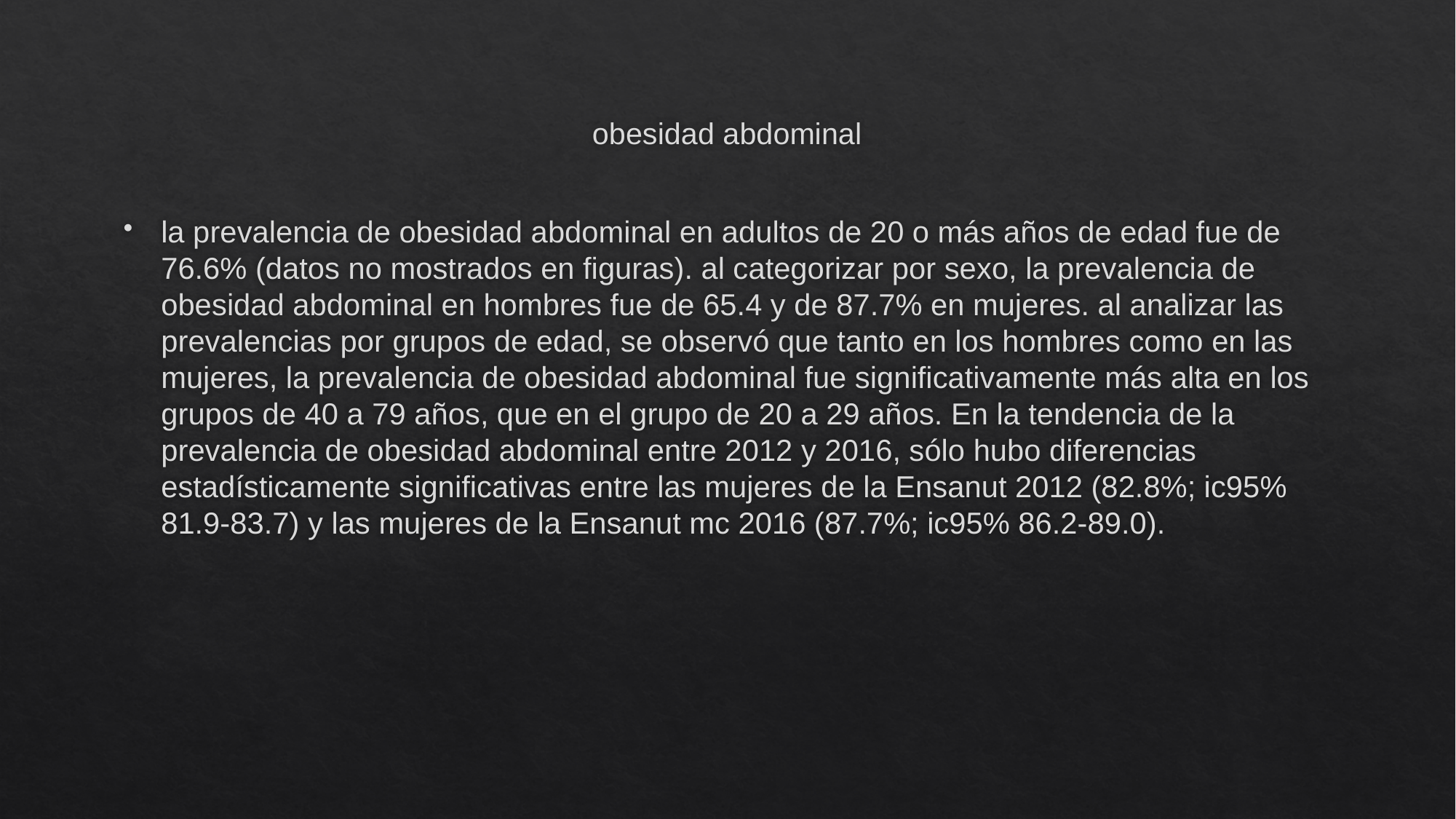

# obesidad abdominal
la prevalencia de obesidad abdominal en adultos de 20 o más años de edad fue de 76.6% (datos no mostrados en figuras). al categorizar por sexo, la prevalencia de obesidad abdominal en hombres fue de 65.4 y de 87.7% en mujeres. al analizar las prevalencias por grupos de edad, se observó que tanto en los hombres como en las mujeres, la prevalencia de obesidad abdominal fue significativamente más alta en los grupos de 40 a 79 años, que en el grupo de 20 a 29 años. En la tendencia de la prevalencia de obesidad abdominal entre 2012 y 2016, sólo hubo diferencias estadísticamente significativas entre las mujeres de la Ensanut 2012 (82.8%; ic95% 81.9-83.7) y las mujeres de la Ensanut mc 2016 (87.7%; ic95% 86.2-89.0).